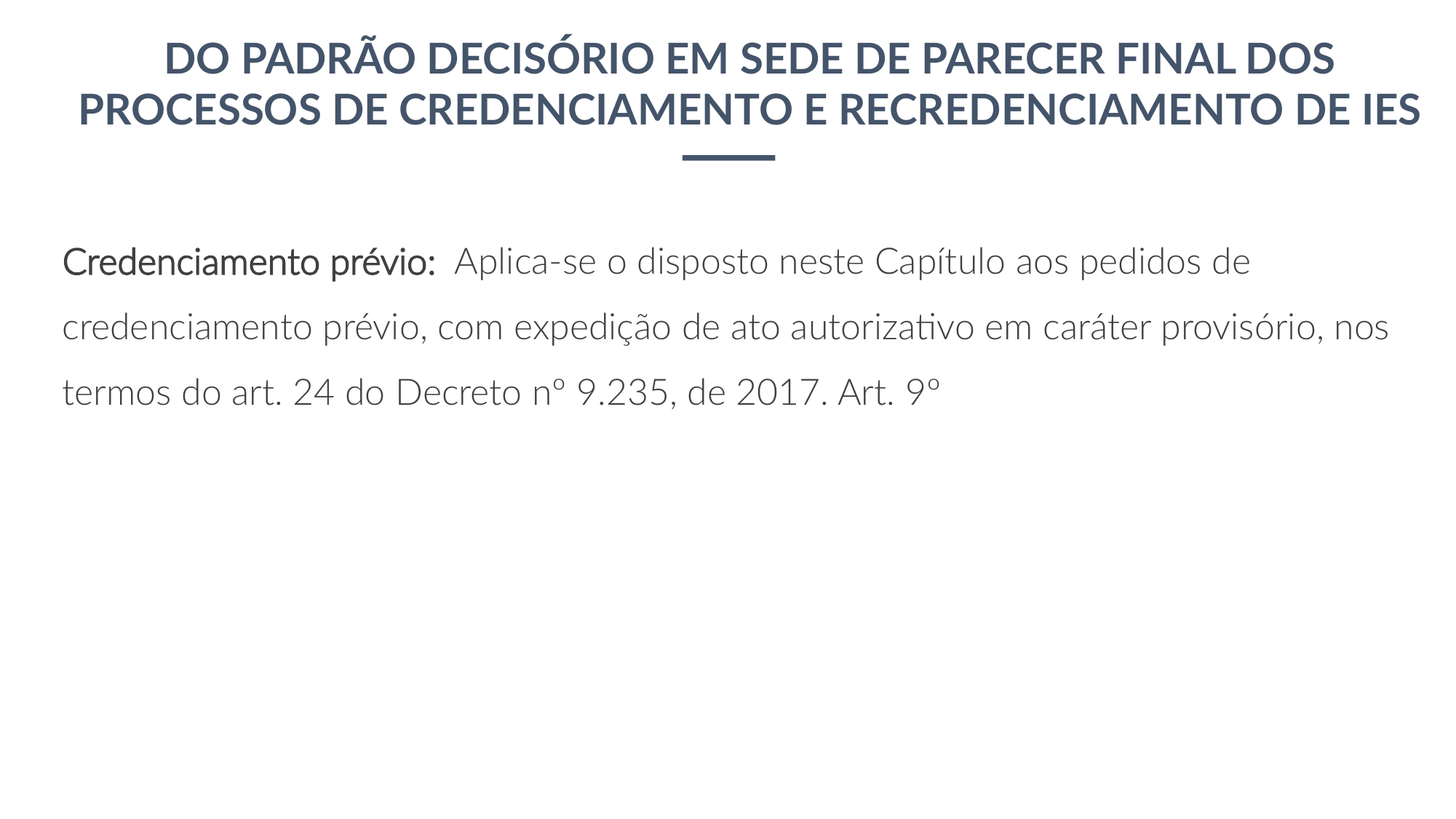

DO PADRÃO DECISÓRIO EM SEDE DE PARECER FINAL DOS
PROCESSOS DE CREDENCIAMENTO E RECREDENCIAMENTO DE IES

Credenciamento prévio:  Aplica-se o disposto neste Capítulo aos pedidos de credenciamento prévio, com expedição de ato autorizativo em caráter provisório, nos termos do art. 24 do Decreto nº 9.235, de 2017. Art. 9º